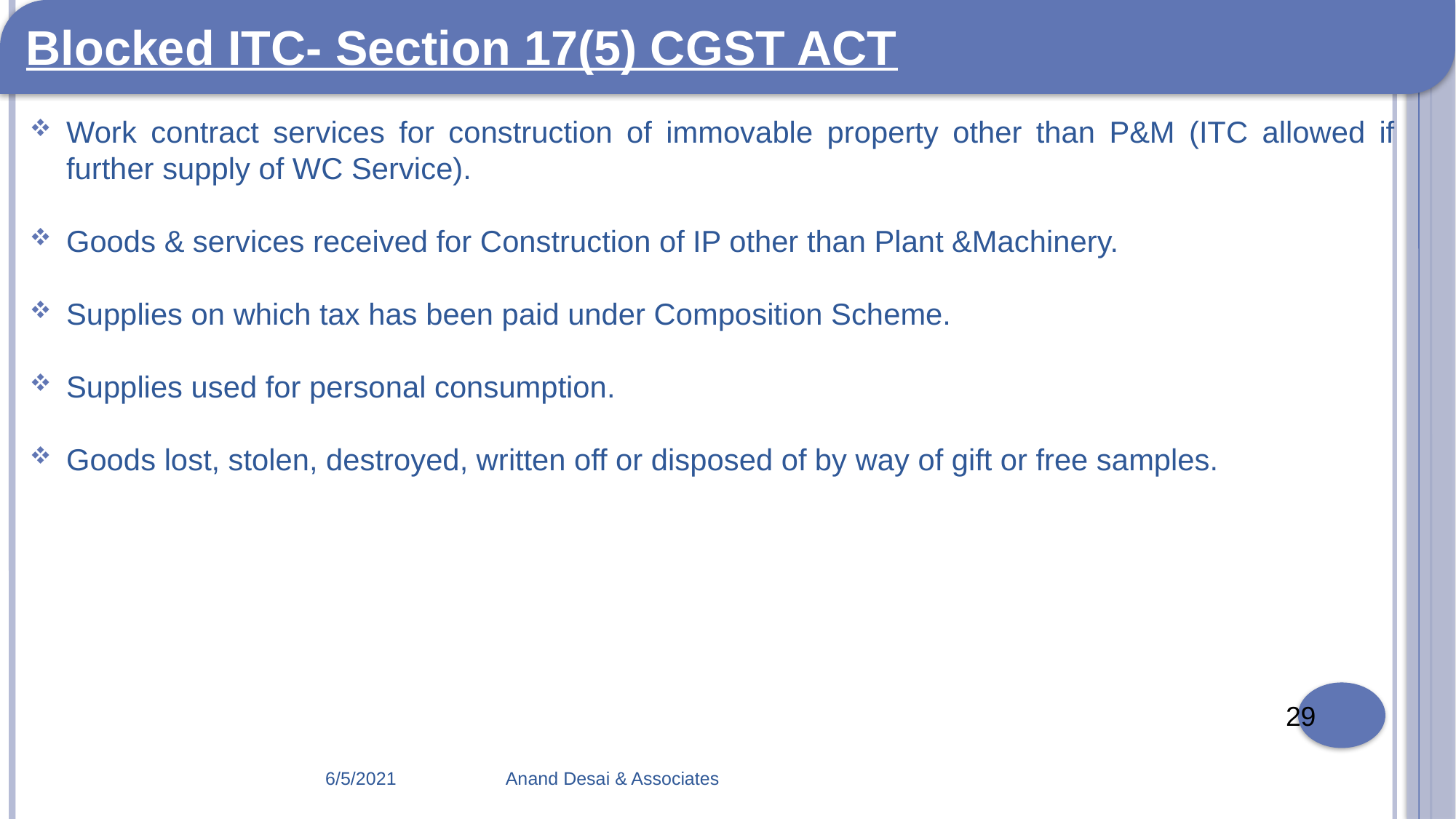

Blocked ITC- Section 17(5) CGST ACT
Work contract services for construction of immovable property other than P&M (ITC allowed if further supply of WC Service).

Goods & services received for Construction of IP other than Plant &Machinery.

Supplies on which tax has been paid under Composition Scheme.

Supplies used for personal consumption.

Goods lost, stolen, destroyed, written off or disposed of by way of gift or free samples.

29
6/5/2021
Anand Desai & Associates